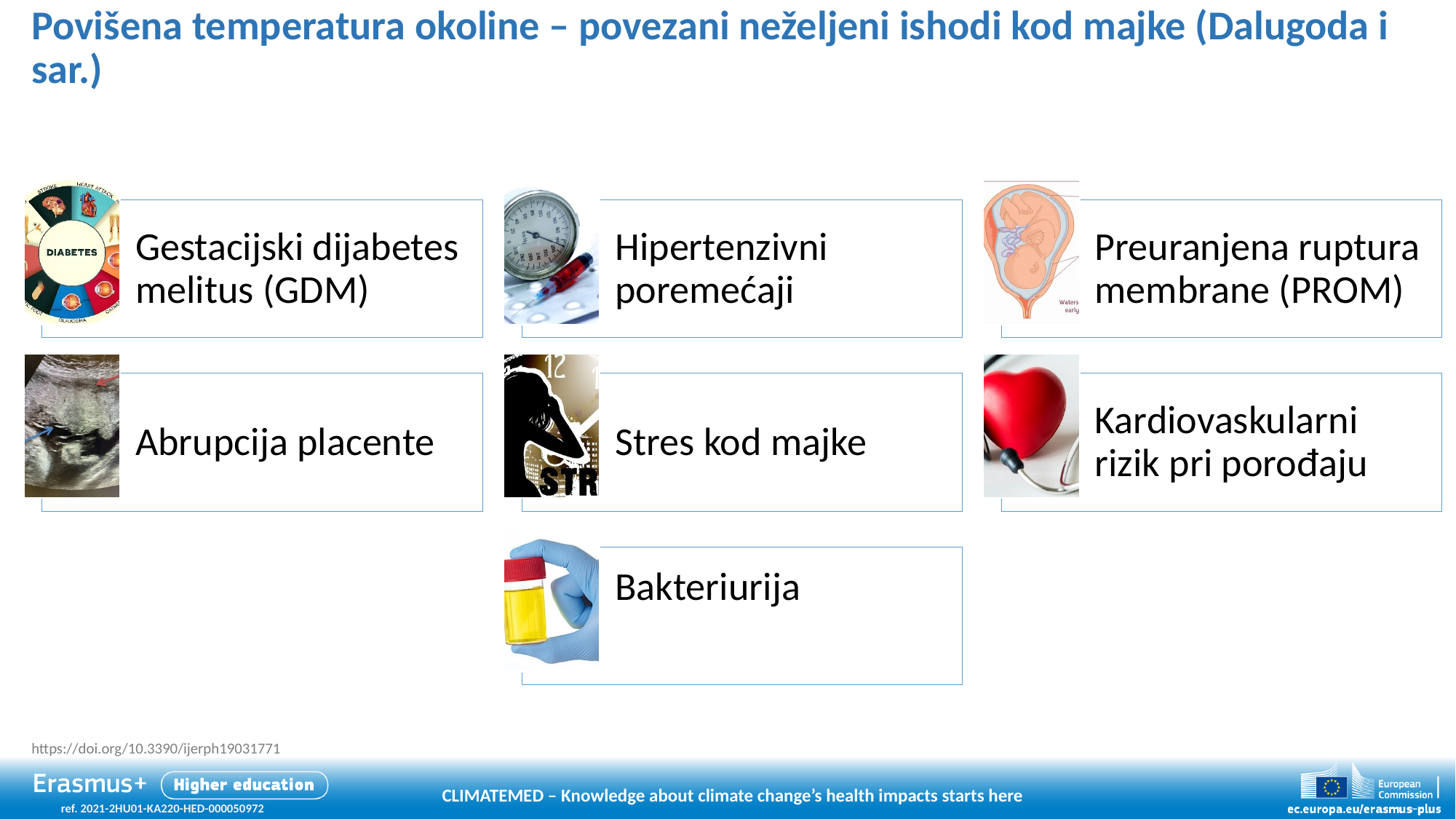

# Povišena temperatura okoline – povezani neželjeni ishodi kod majke (Dalugoda i sar.)
Gestacijski dijabetes melitus (GDM)
Hipertenzivni poremećaji
Preuranjena ruptura membrane (PROM)
Abrupcija placente
Stres kod majke
Kardiovaskularni rizik pri porođaju
Bakteriurija

https://doi.org/10.3390/ijerph19031771